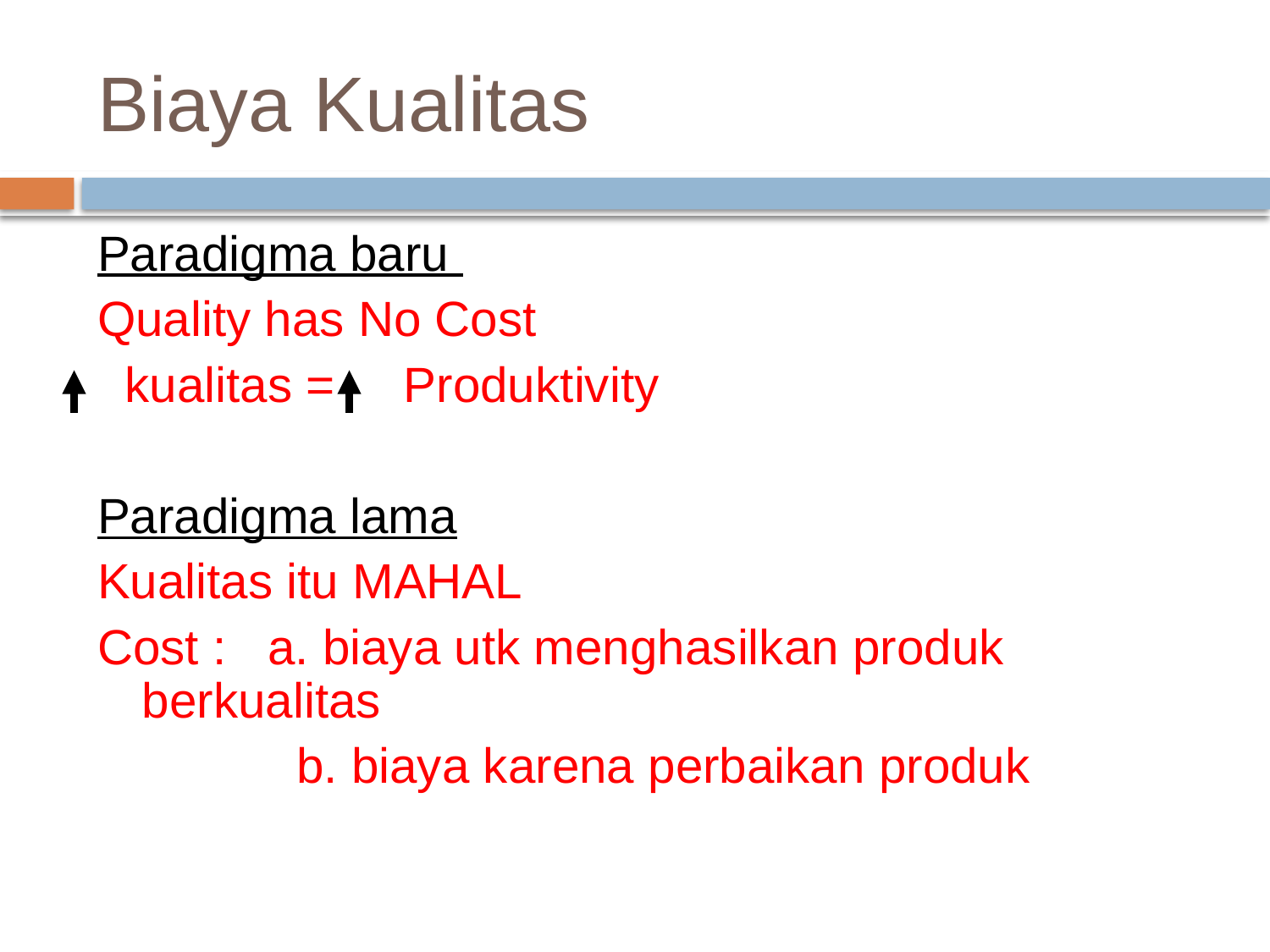

# Biaya Kualitas
Paradigma baru
Quality has No Cost
  kualitas =     Produktivity

Paradigma lama
Kualitas itu MAHAL
Cost :   a. biaya utk menghasilkan produk berkualitas
		  b. biaya karena perbaikan produk